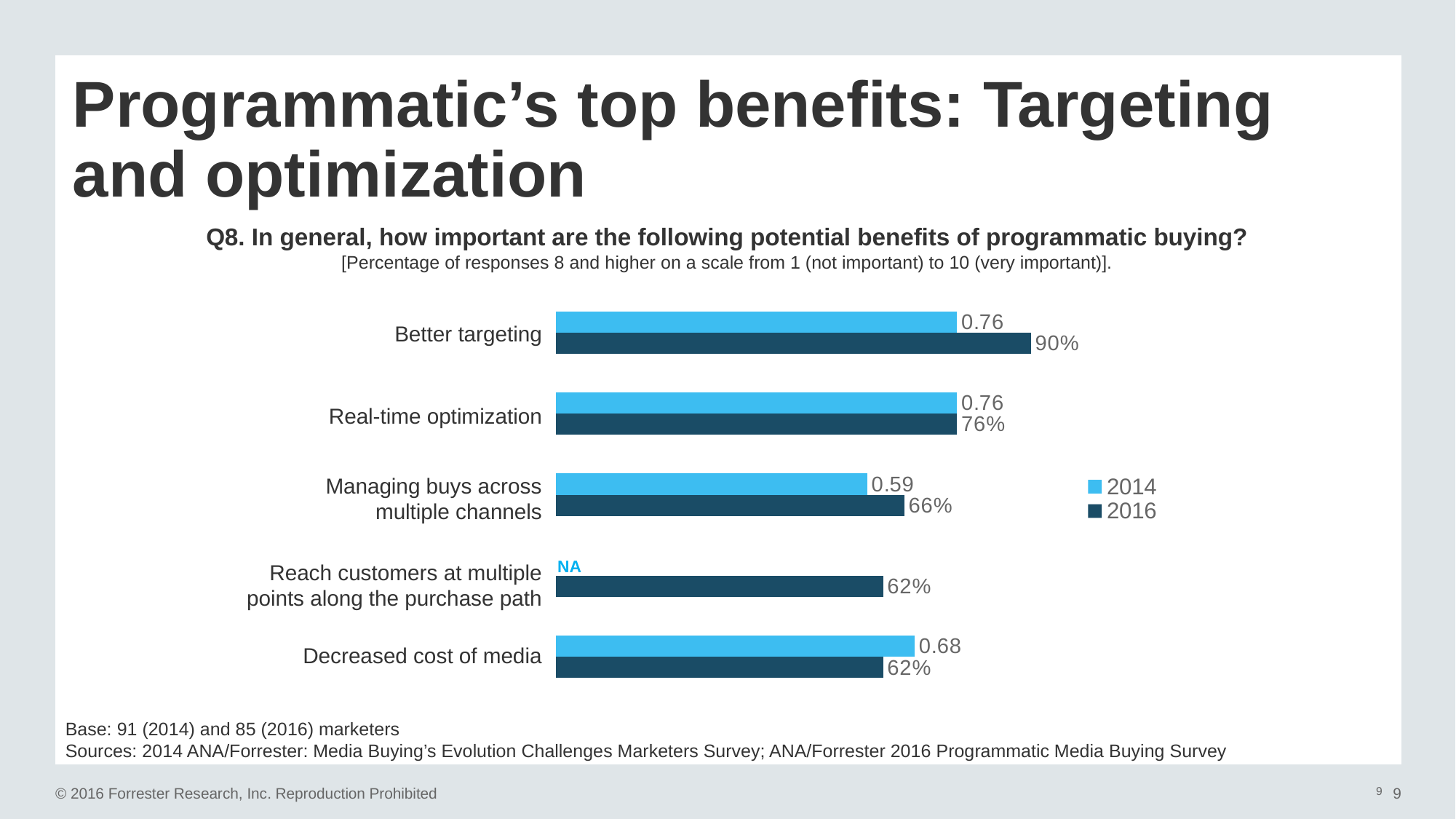

# Programmatic’s top benefits: Targeting  and optimization
Q8. In general, how important are the following potential benefits of programmatic buying?
[Percentage of responses 8 and higher on a scale from 1 (not important) to 10 (very important)].

### Chart

| Category | 2016 | 2014 |
|---|---|---|
| Decreased cost of media | 0.62 | 0.68 |
| Reach consumers at multiple points along the purchase path | 0.62 | None |
| Managing buys across multiple channels | 0.66 | 0.59 |
| Real-time optimization | 0.76 | 0.76 |
| Better targeting | 0.9 | 0.76 |
Better targeting
Real-time optimization
Managing buys across multiple channels
NA
Reach customers at multiple points along the purchase path
Decreased cost of media
Base: 91 (2014) and 85 (2016) marketers
Sources: 2014 ANA/Forrester: Media Buying’s Evolution Challenges Marketers Survey; ANA/Forrester 2016 Programmatic Media Buying Survey